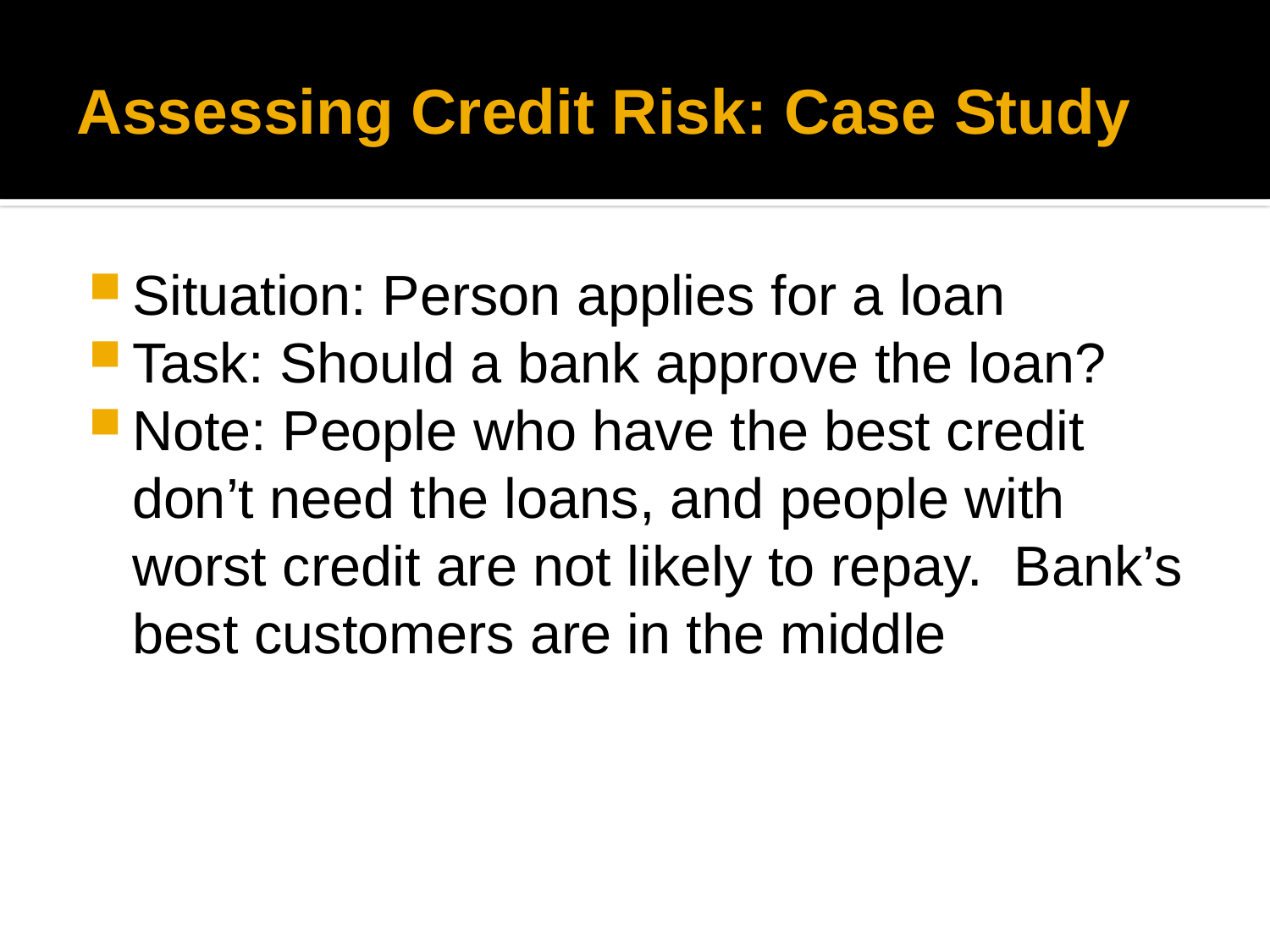

# Assessing Credit Risk: Case Study
Situation: Person applies for a loan
Task: Should a bank approve the loan?
Note: People who have the best credit don’t need the loans, and people with worst credit are not likely to repay.  Bank’s best customers are in the middle